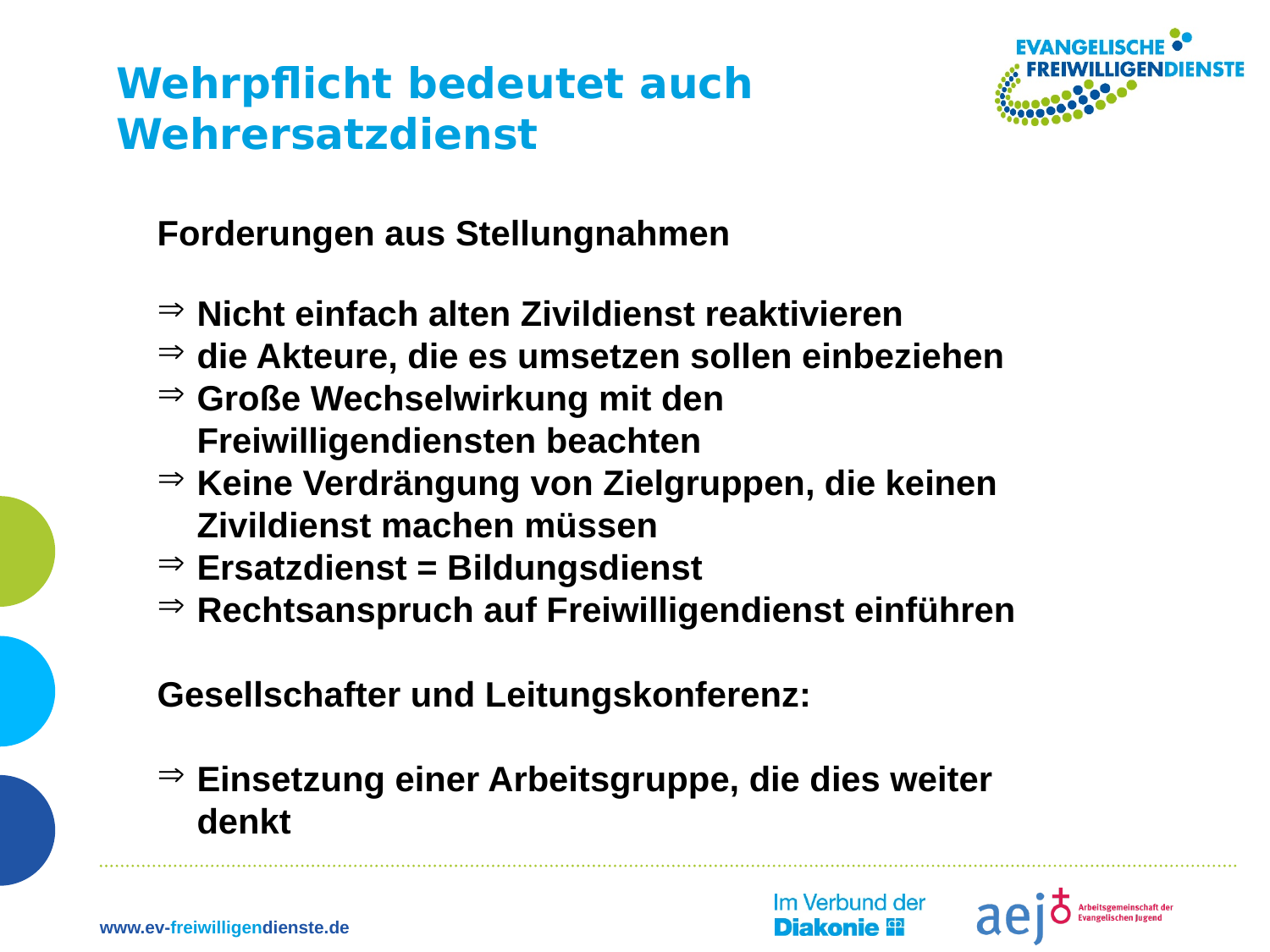

# Wehrpflicht bedeutet auch Wehrersatzdienst

Forderungen aus Stellungnahmen

Nicht einfach alten Zivildienst reaktivieren
die Akteure, die es umsetzen sollen einbeziehen
Große Wechselwirkung mit den Freiwilligendiensten beachten
Keine Verdrängung von Zielgruppen, die keinen Zivildienst machen müssen
Ersatzdienst = Bildungsdienst
Rechtsanspruch auf Freiwilligendienst einführen

Gesellschafter und Leitungskonferenz:

Einsetzung einer Arbeitsgruppe, die dies weiter denkt